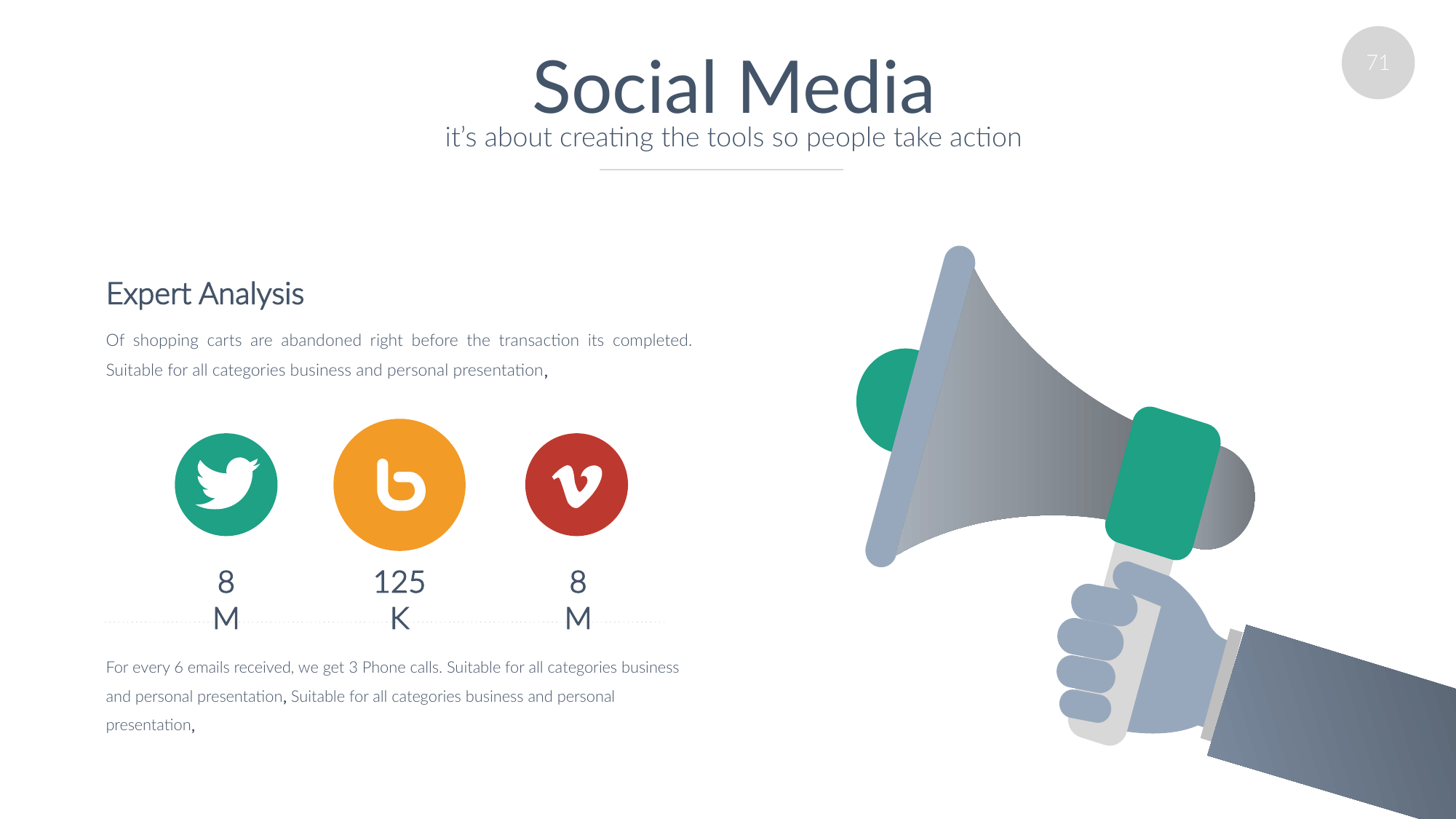

# Social Media
it’s about creating the tools so people take action

Expert Analysis
Of shopping carts are abandoned right before the transaction its completed. Suitable for all categories business and personal presentation,

8M
125K
8M
For every 6 emails received, we get 3 Phone calls. Suitable for all categories business and personal presentation, Suitable for all categories business and personal presentation,